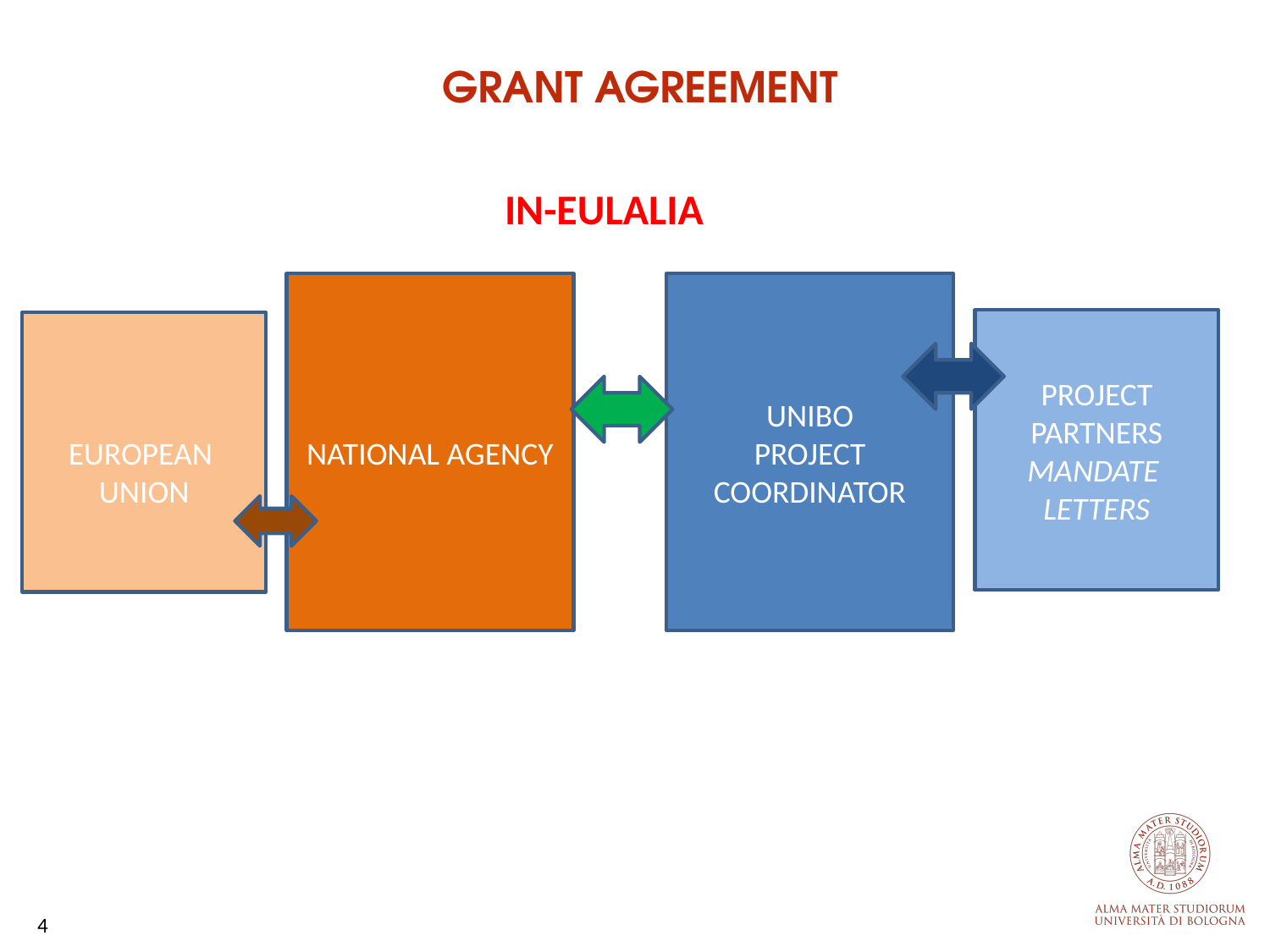

GRANT AGREEMENT
IN-EULALIA

NATIONAL AGENCY
UNIBO
PROJECT COORDINATOR
PROJECT PARTNERS
MANDATE
LETTERS

EUROPEAN
UNION